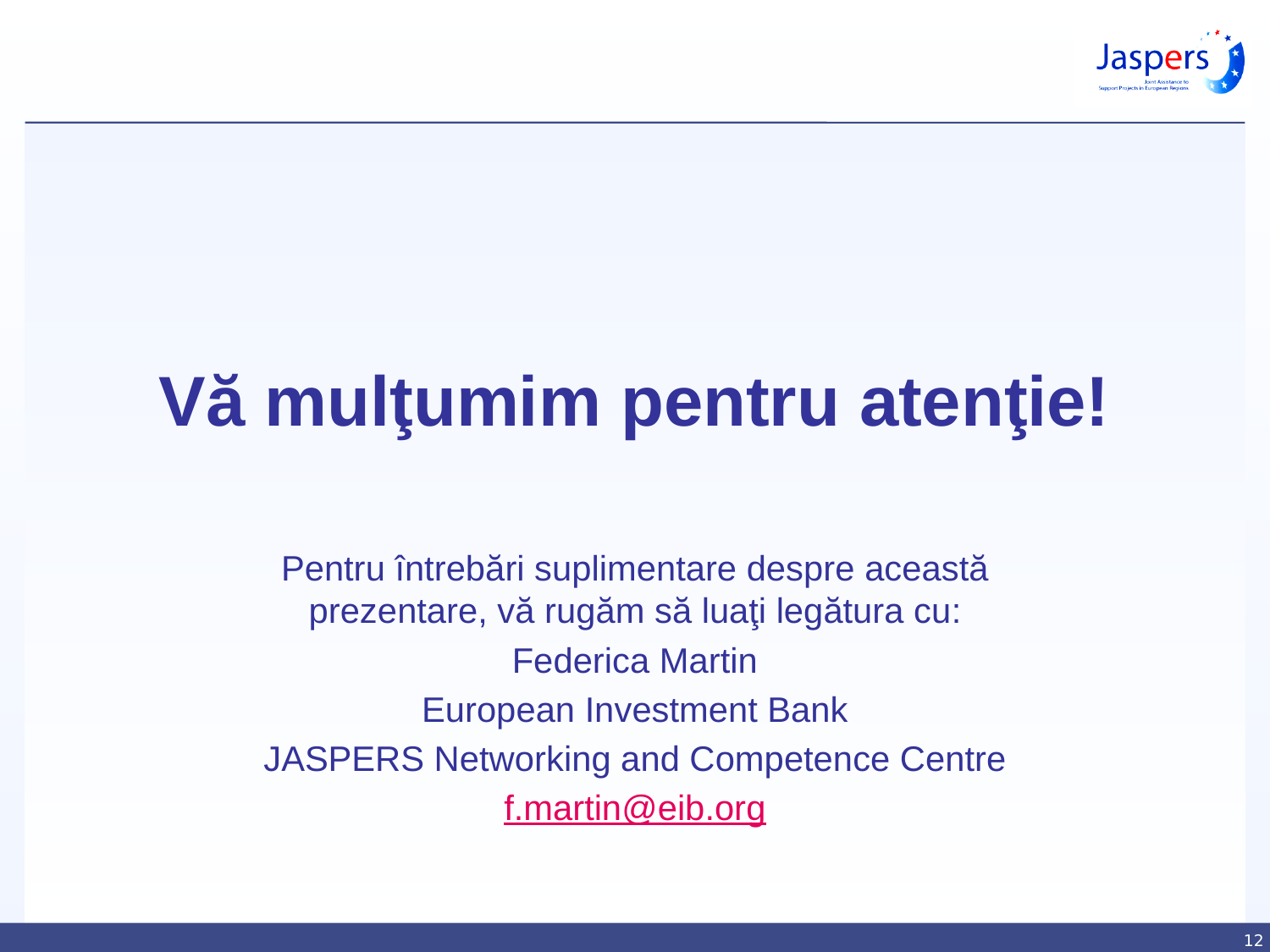

# Vă mulţumim pentru atenţie!
Pentru întrebări suplimentare despre această prezentare, vă rugăm să luaţi legătura cu:
Federica Martin
European Investment Bank
JASPERS Networking and Competence Centre
f.martin@eib.org

12